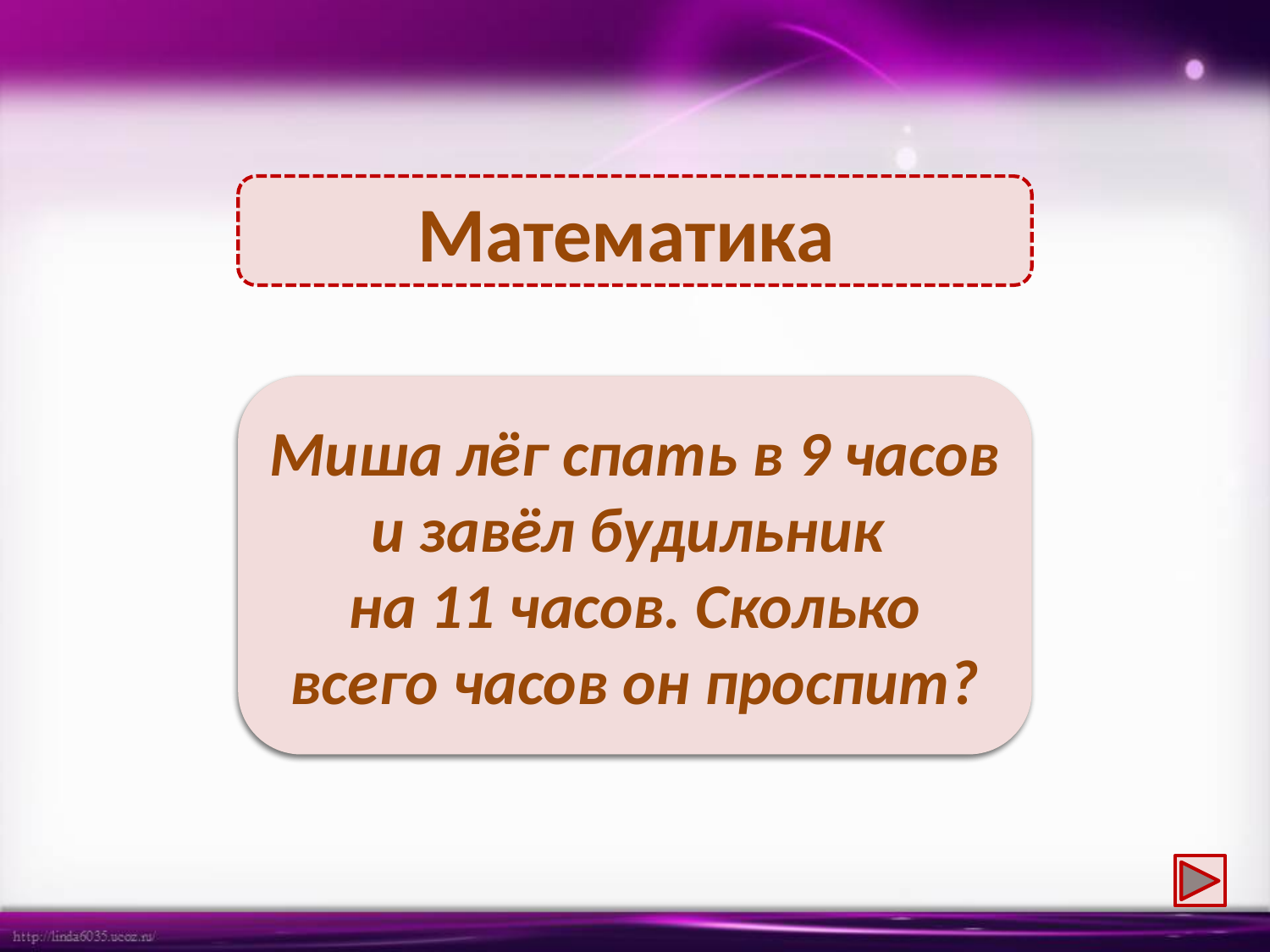

Математика
2 часа
Миша лёг спать в 9 часов и завёл будильник
на 11 часов. Сколько всего часов он проспит?